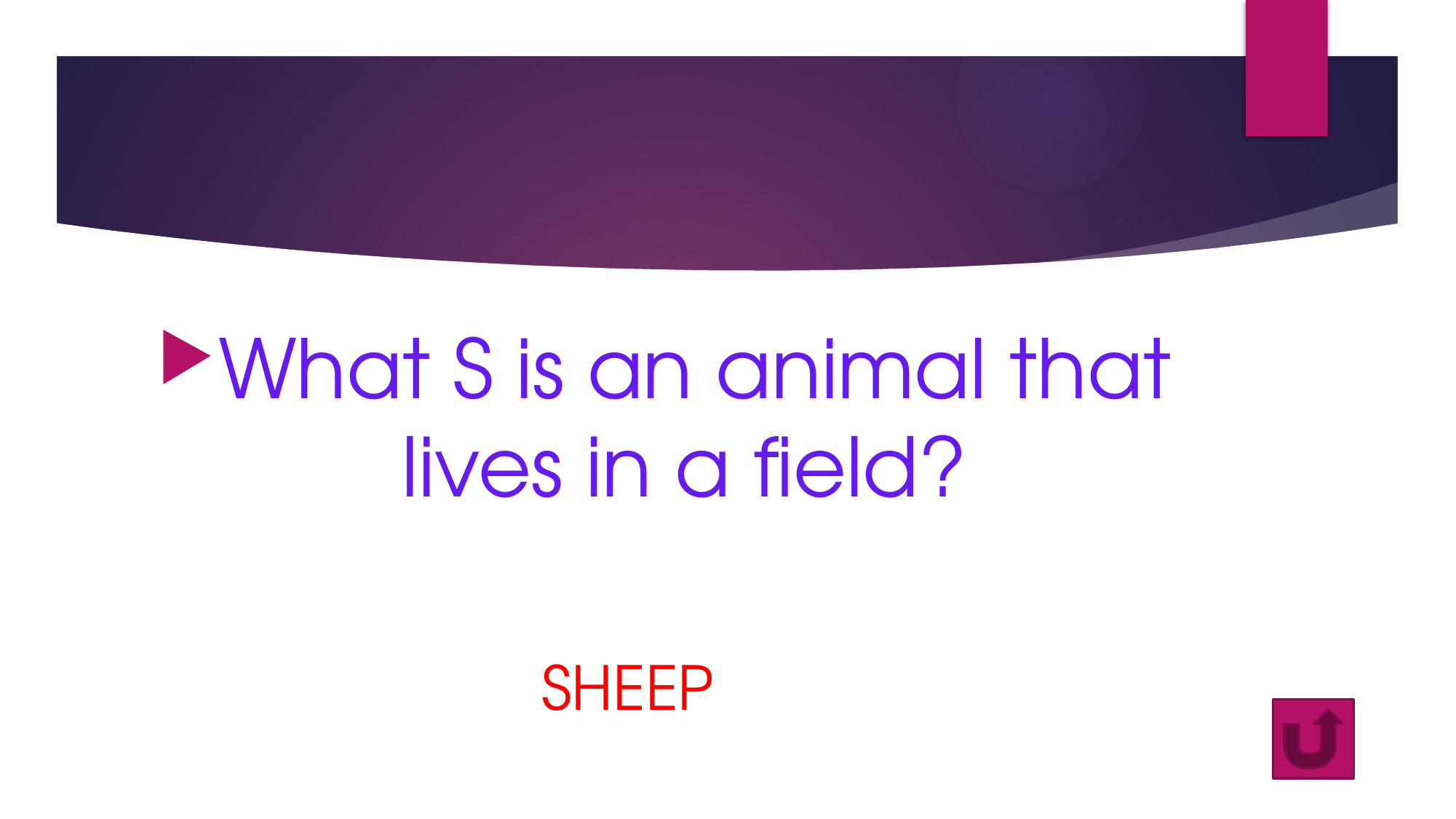

#
What S is an animal that lives in a field?

SHEEP